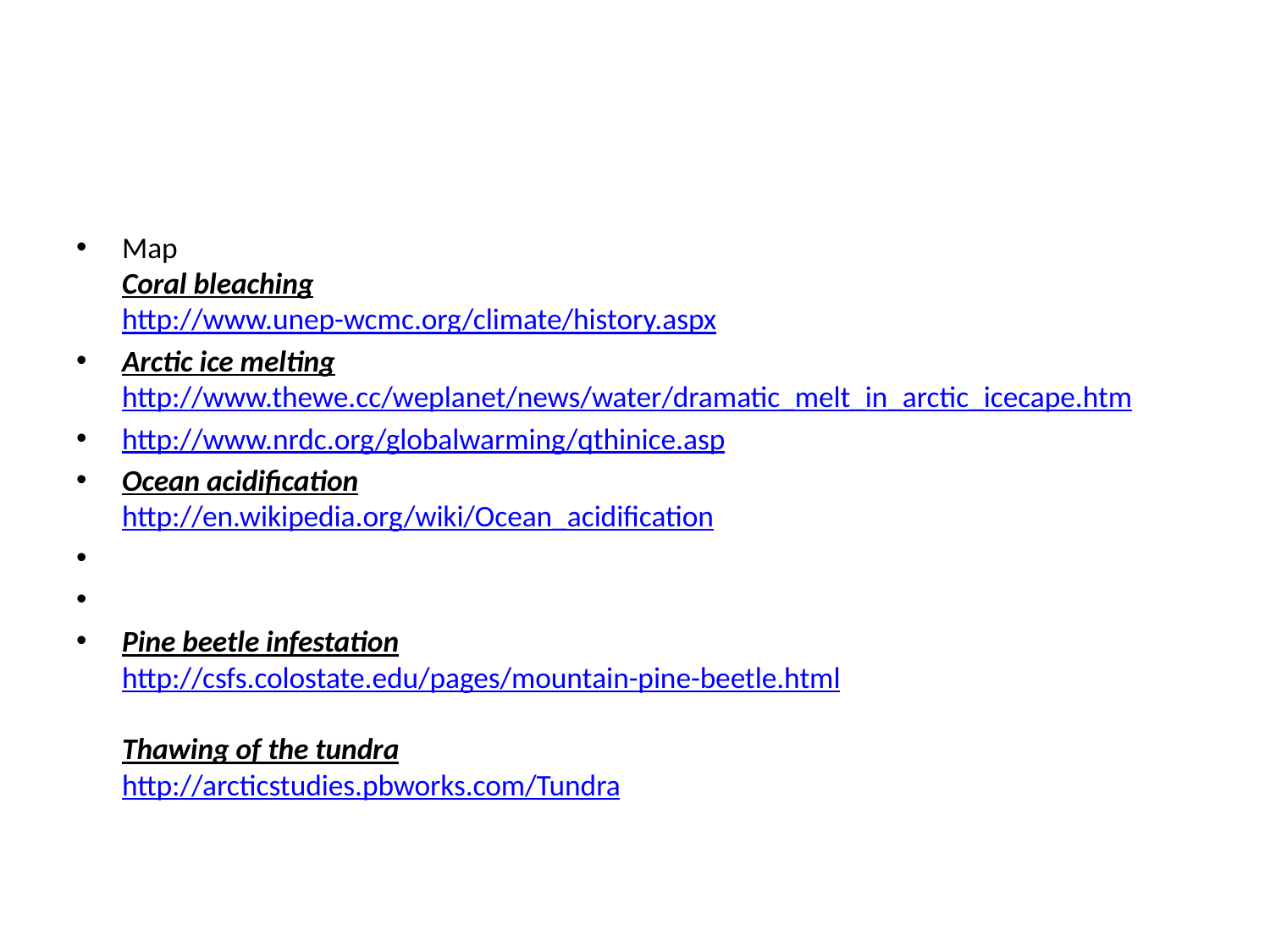

Map
Coral bleaching
http://www.unep-wcmc.org/climate/history.aspx
Arctic ice melting
http://www.thewe.cc/weplanet/news/water/dramatic_melt_in_arctic_icecape.htm
http://www.nrdc.org/globalwarming/qthinice.asp
Ocean acidification
http://en.wikipedia.org/wiki/Ocean_acidification

Pine beetle infestation
http://csfs.colostate.edu/pages/mountain-pine-beetle.html
Thawing of the tundra
http://arcticstudies.pbworks.com/Tundra